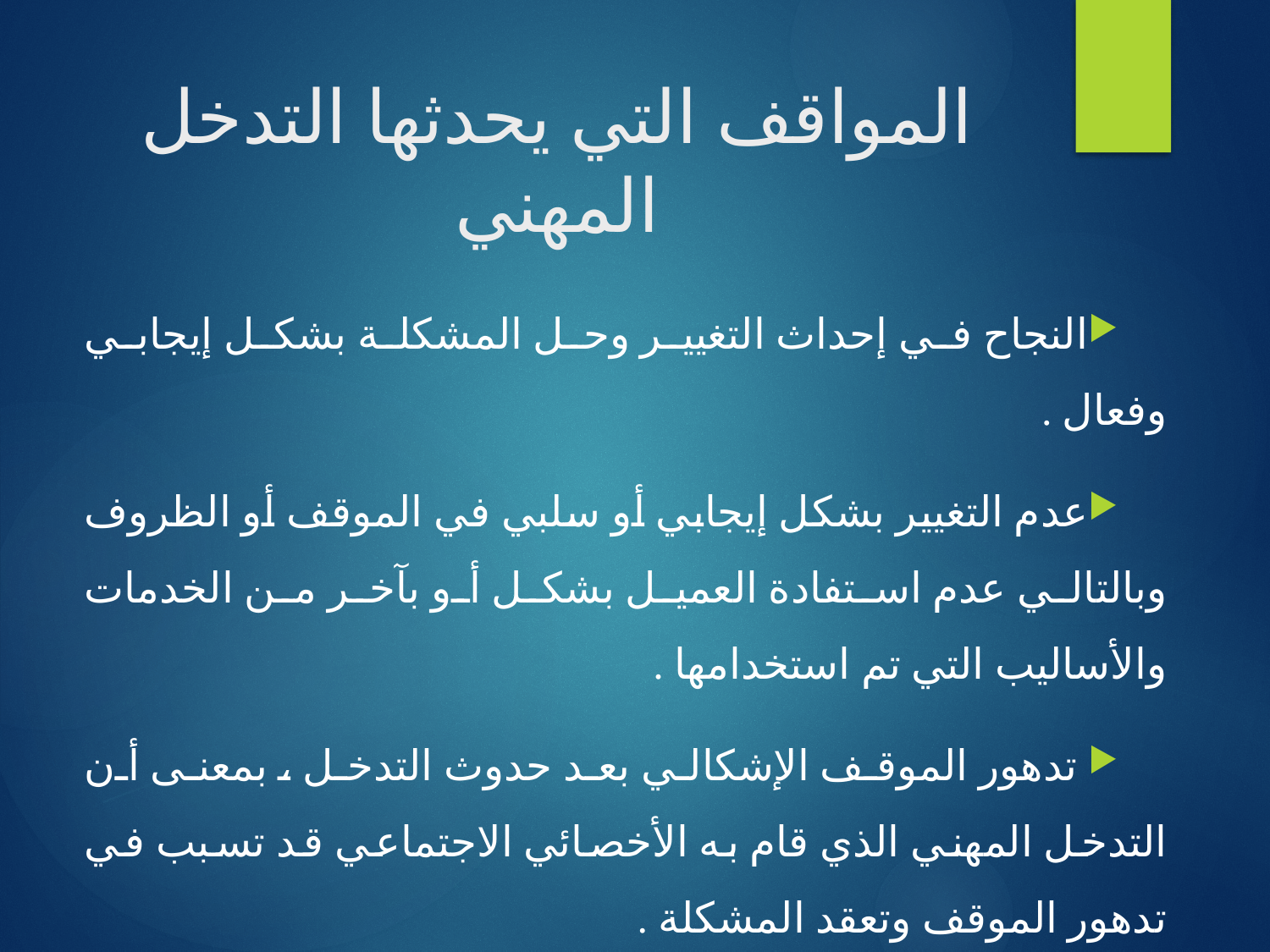

# المواقف التي يحدثها التدخل المهني
النجاح في إحداث التغيير وحل المشكلة بشكل إيجابي وفعال .
عدم التغيير بشكل إيجابي أو سلبي في الموقف أو الظروف وبالتالي عدم استفادة العميل بشكل أو بآخر من الخدمات والأساليب التي تم استخدامها .
 تدهور الموقف الإشكالي بعد حدوث التدخل ، بمعنى أن التدخل المهني الذي قام به الأخصائي الاجتماعي قد تسبب في تدهور الموقف وتعقد المشكلة .